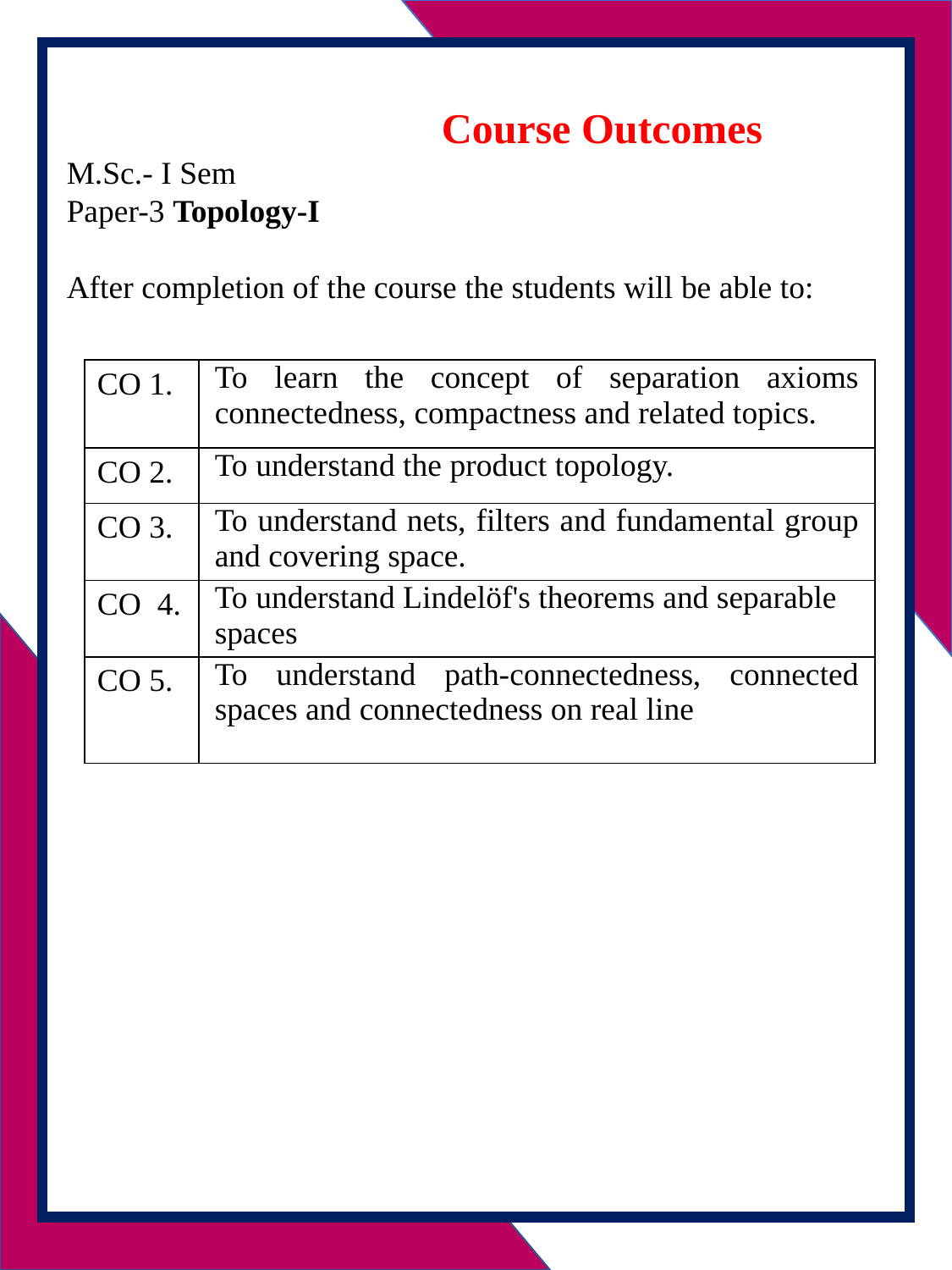

Course Outcomes
M.Sc.- I Sem
Paper-3 Topology-I

After completion of the course the students will be able to:

| CO 1. | To learn the concept of separation axioms connectedness, compactness and related topics. |
| --- | --- |
| CO 2. | To understand the product topology. |
| CO 3. | To understand nets, filters and fundamental group and covering space. |
| CO 4. | To understand Lindelöf's theorems and separable spaces |
| CO 5. | To understand path-connectedness, connected spaces and connectedness on real line |